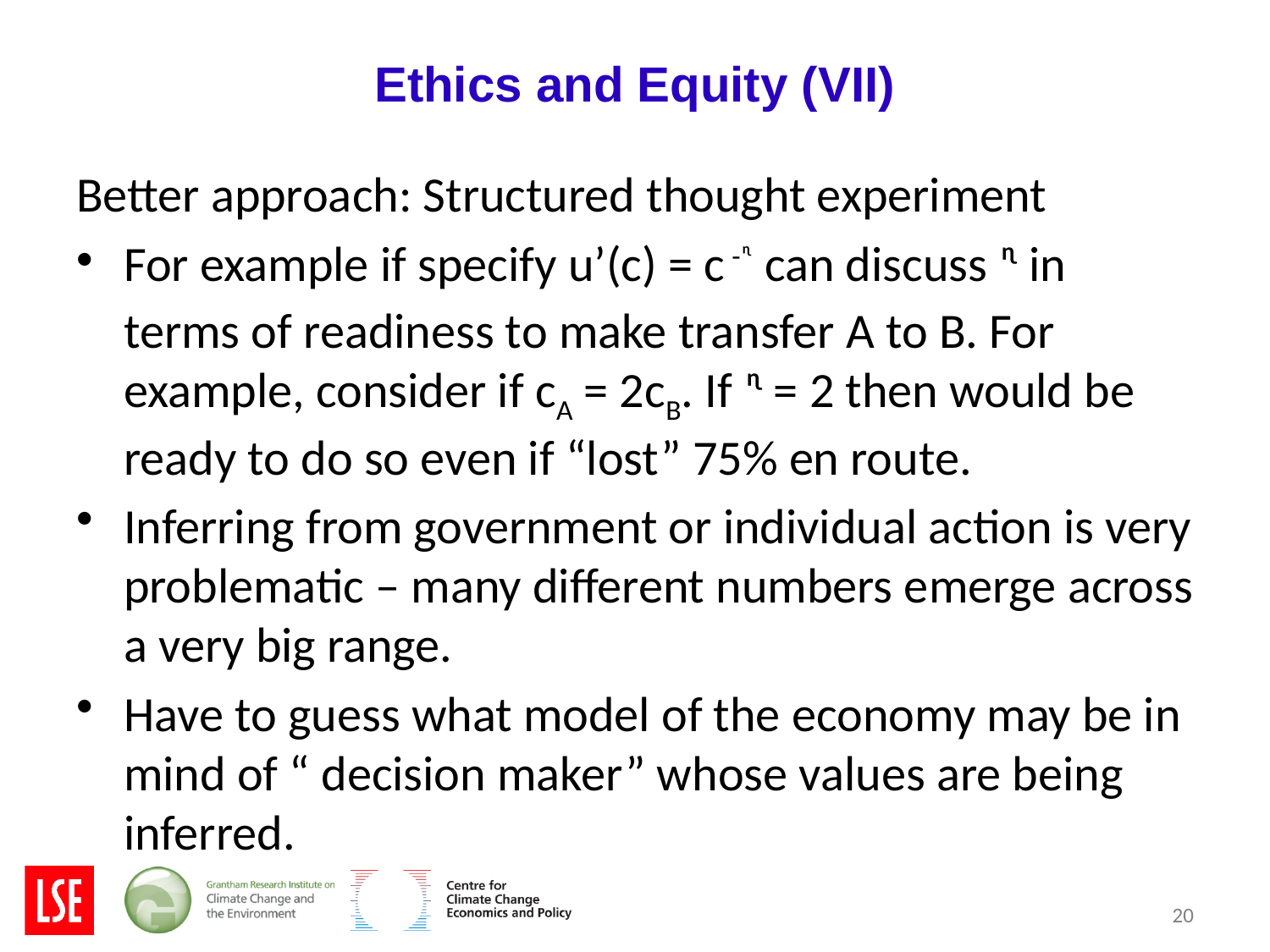

# Ethics and Equity (VII)
Better approach: Structured thought experiment
For example if specify u’(c) = c -ᶯ  can discuss ᶯ in terms of readiness to make transfer A to B. For example, consider if cA = 2cB. If ᶯ = 2 then would be ready to do so even if “lost” 75% en route.
Inferring from government or individual action is very problematic – many different numbers emerge across a very big range.
Have to guess what model of the economy may be in mind of “ decision maker” whose values are being inferred.